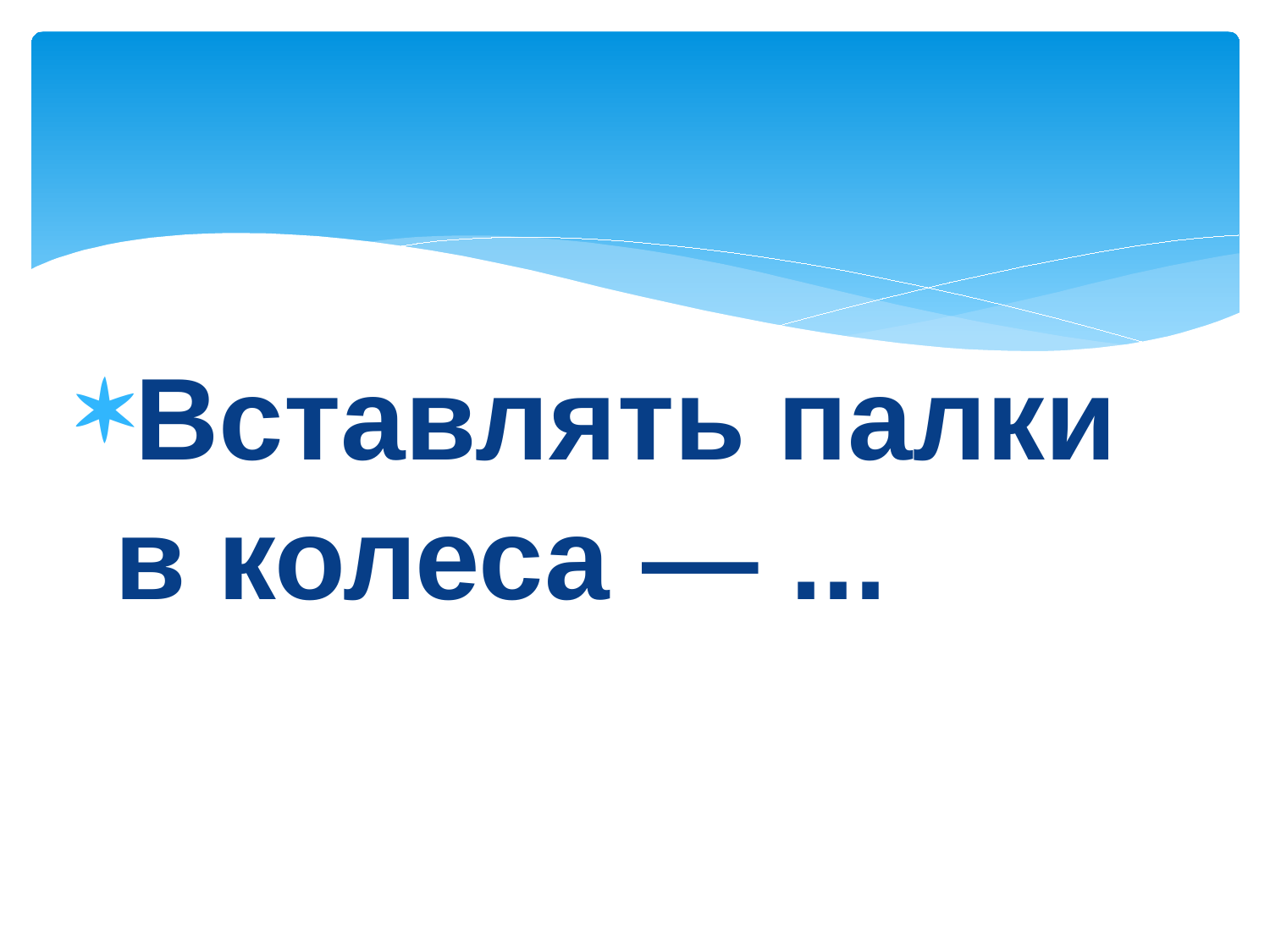

#
Вставлять палки в колеса — ...